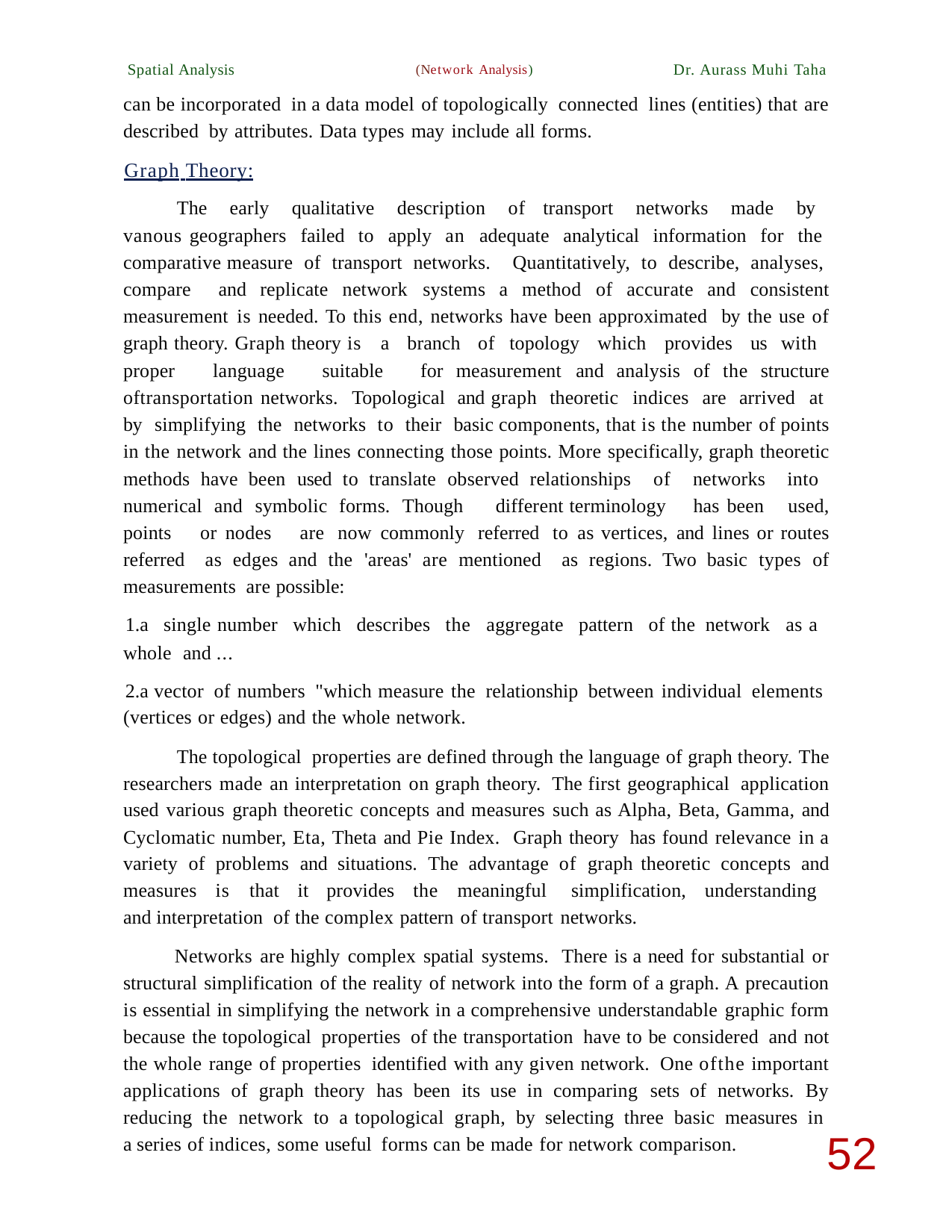

Spatial Analysis	(Network Analysis)	Dr. Aurass Muhi Taha

can be incorporated  in a data model of topologically  connected  lines (entities) that are described  by attributes. Data types may include all forms.

Graph Theory:

The   early   qualitative   description   of  transport   networks   made   by   vanous geographers  failed  to  apply  an  adequate  analytical  information  for  the  comparative measure  of  transport  networks.    Quantitatively,  to  describe,  analyses,  compare  and replicate network systems a method of accurate and consistent measurement is needed. To this end, networks have been approximated  by the use of graph theory. Graph theory is   a   branch   of  topology   which   provides   us  with   proper   language   suitable   for measurement and analysis of the structure oftransportation networks.  Topological  and graph  theoretic  indices  are  arrived  at  by  simplifying  the  networks  to  their  basic components, that is the number of points in the network and the lines connecting those points. More specifically, graph theoretic methods have been used to translate observed relationships  of  networks  into  numerical  and  symbolic  forms.  Though      different terminology     has been    used, points    or nodes    are  now commonly  referred  to as vertices, and lines or routes referred  as edges and the 'areas' are mentioned  as regions. Two basic types of measurements  are possible:

a   single number   which   describes   the   aggregate   pattern   of the  network   as a whole  and ...

a vector  of numbers  "which measure the  relationship  between individual  elements (vertices or edges) and the whole network.

The topological  properties are defined through the language of graph theory. The researchers made an interpretation on graph theory.  The first geographical  application used various graph theoretic concepts and measures such as Alpha, Beta, Gamma, and Cyclomatic number, Eta, Theta and Pie Index.  Graph theory  has found relevance in a variety  of  problems  and  situations.  The  advantage  of  graph theoretic  concepts  and measures   is   that   it   provides   the   meaningful    simplification,   understanding   and interpretation  of the complex pattern of transport networks.

Networks are highly complex spatial systems.  There is a need for substantial or structural simplification of the reality of network into the form of a graph. A precaution is essential in simplifying the network in a comprehensive understandable graphic form because the topological  properties  of the transportation  have to be considered  and not the whole range of properties  identified with any given network.  One ofthe important applications  of  graph  theory  has  been  its  use  in  comparing  sets  of  networks.  By reducing  the  network  to  a topological  graph,  by  selecting  three  basic  measures  in  a series of indices, some useful  forms can be made for network comparison.
52